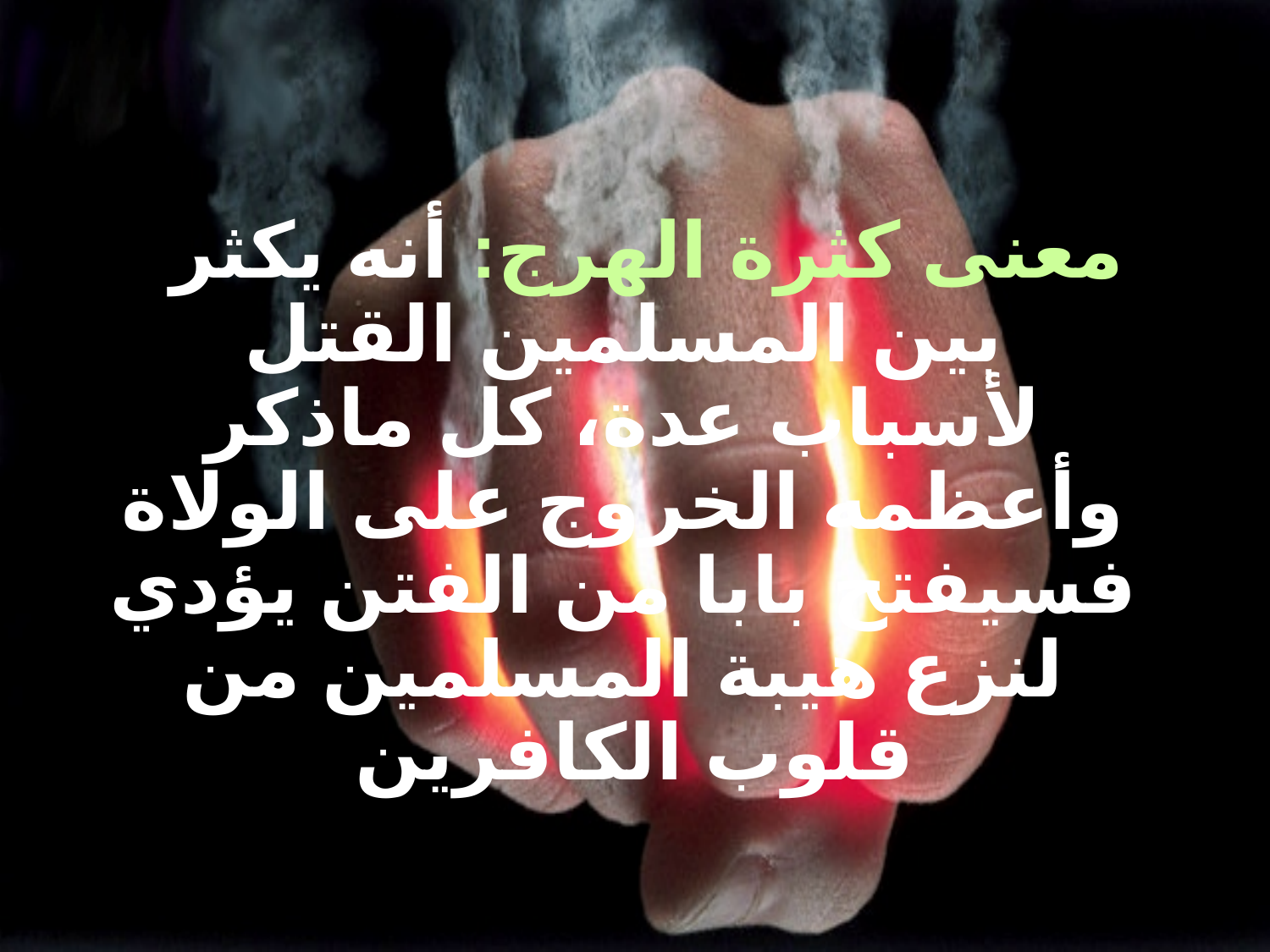

معنى كثرة الهرج: أنه يكثر بين المسلمين القتل لأسباب عدة، كل ماذكر وأعظمه الخروج على الولاة فسيفتح بابا من الفتن يؤدي لنزع هيبة المسلمين من قلوب الكافرين